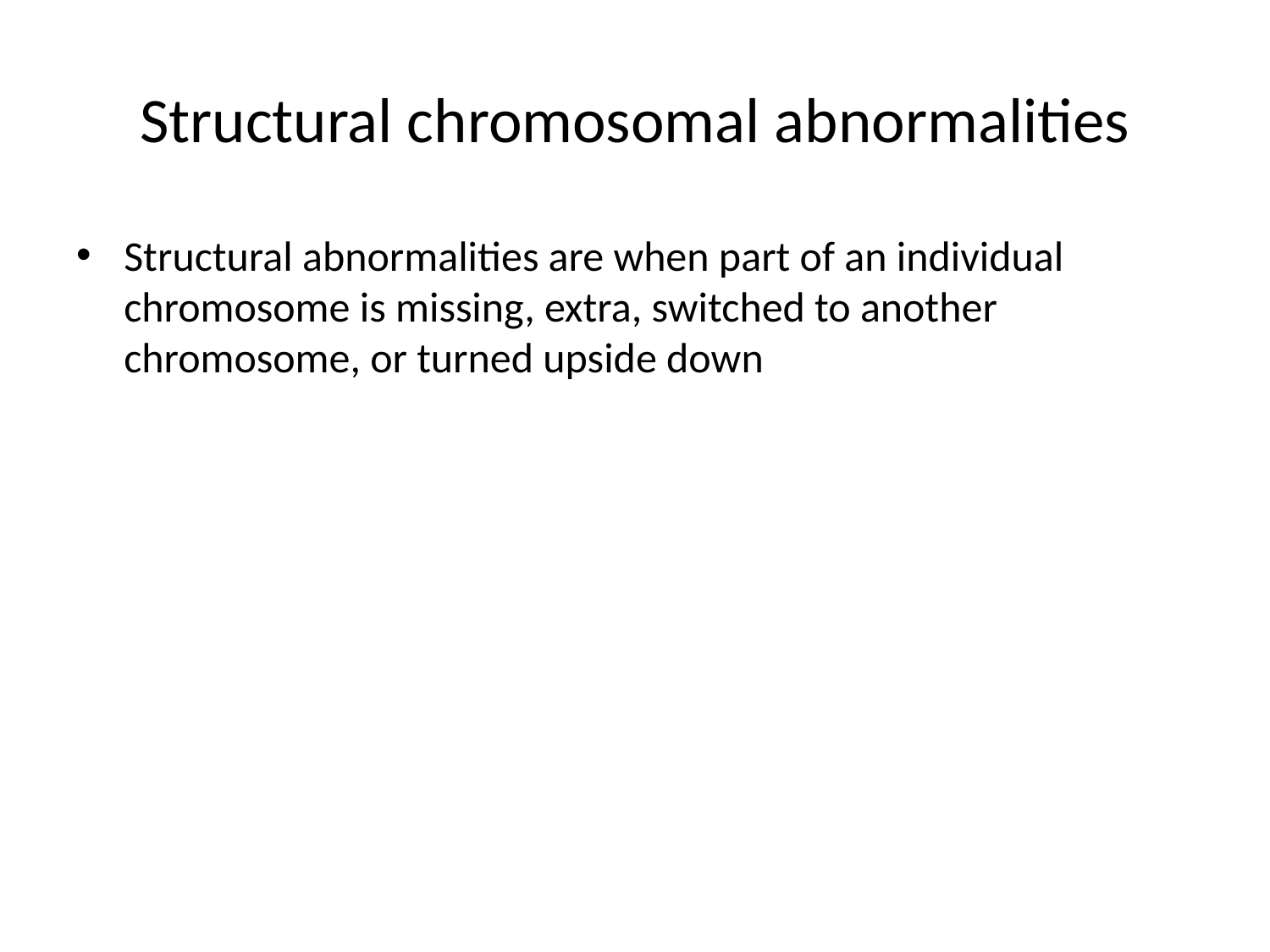

# Structural chromosomal abnormalities
Structural abnormalities are when part of an individual chromosome is missing, extra, switched to another chromosome, or turned upside down